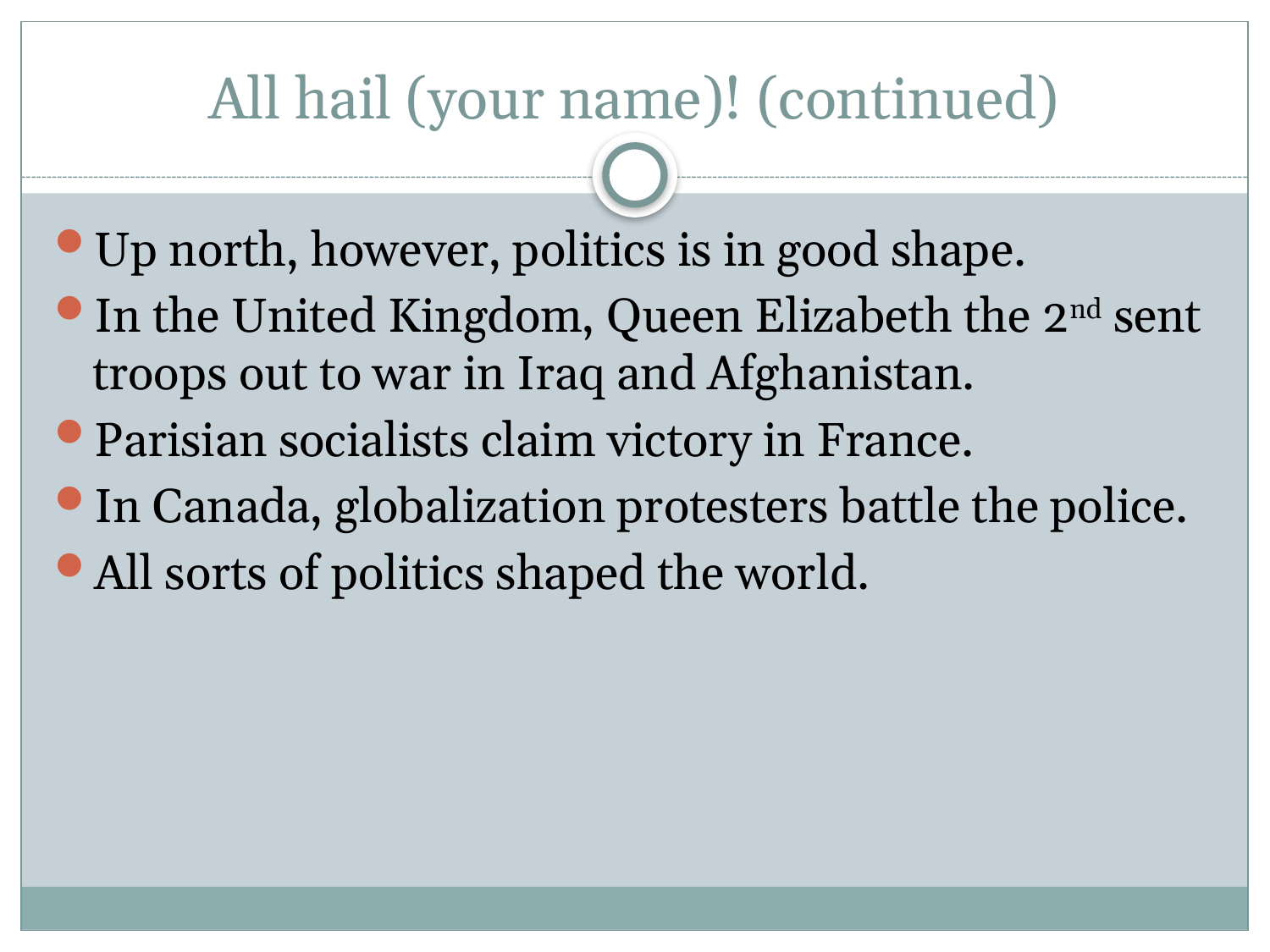

# All hail (your name)! (continued)
Up north, however, politics is in good shape.
In the United Kingdom, Queen Elizabeth the 2nd sent troops out to war in Iraq and Afghanistan.
Parisian socialists claim victory in France.
In Canada, globalization protesters battle the police.
All sorts of politics shaped the world.